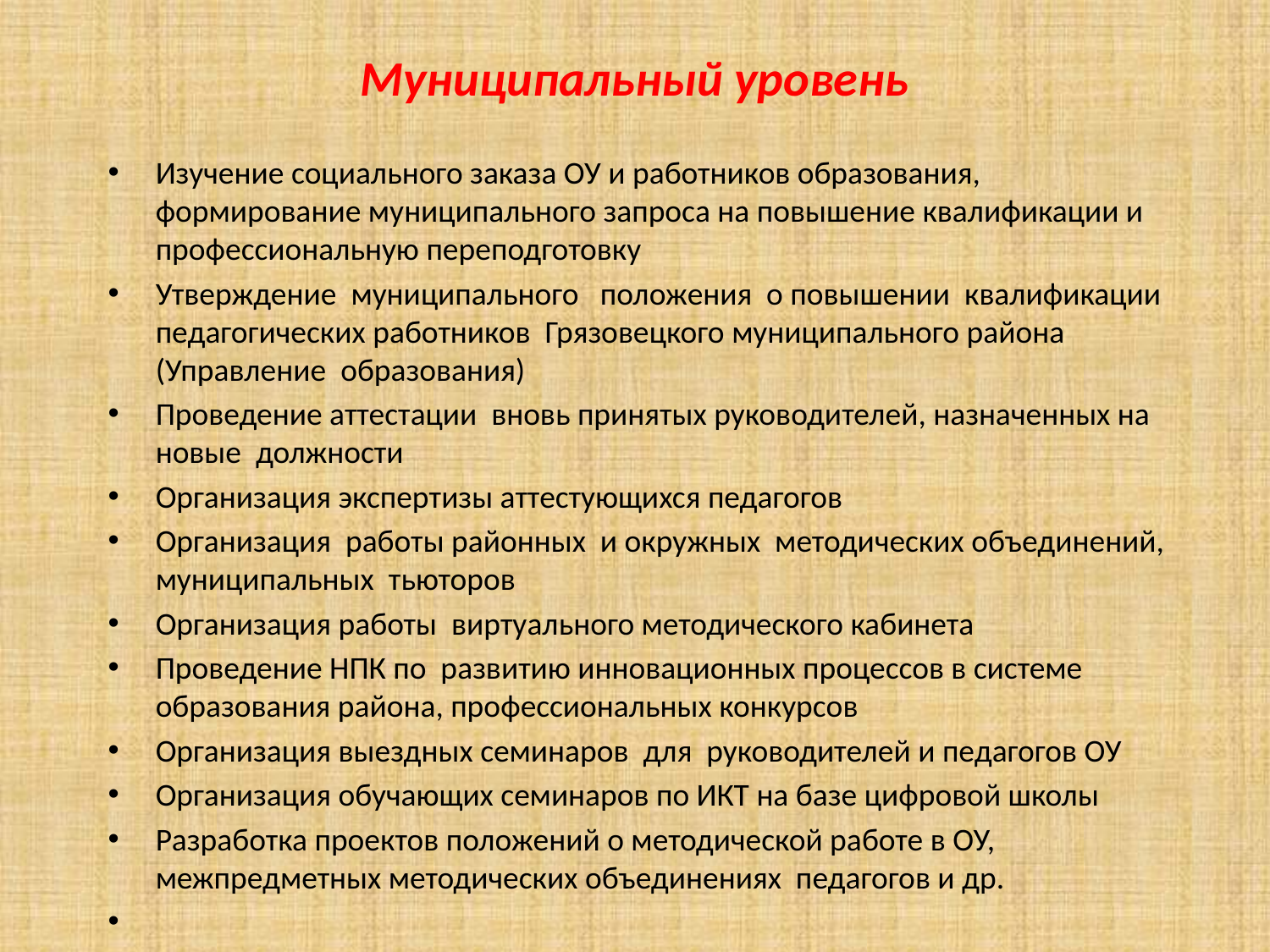

# Муниципальный уровень
Изучение социального заказа ОУ и работников образования, формирование муниципального запроса на повышение квалификации и профессиональную переподготовку
Утверждение  муниципального   положения  о повышении  квалификации педагогических работников  Грязовецкого муниципального района  (Управление  образования)
Проведение аттестации  вновь принятых руководителей, назначенных на новые  должности
Организация экспертизы аттестующихся педагогов
Организация  работы районных  и окружных  методических объединений, муниципальных  тьюторов
Организация работы  виртуального методического кабинета
Проведение НПК по  развитию инновационных процессов в системе образования района, профессиональных конкурсов
Организация выездных семинаров  для  руководителей и педагогов ОУ
Организация обучающих семинаров по ИКТ на базе цифровой школы
Разработка проектов положений о методической работе в ОУ,   межпредметных методических объединениях  педагогов и др.